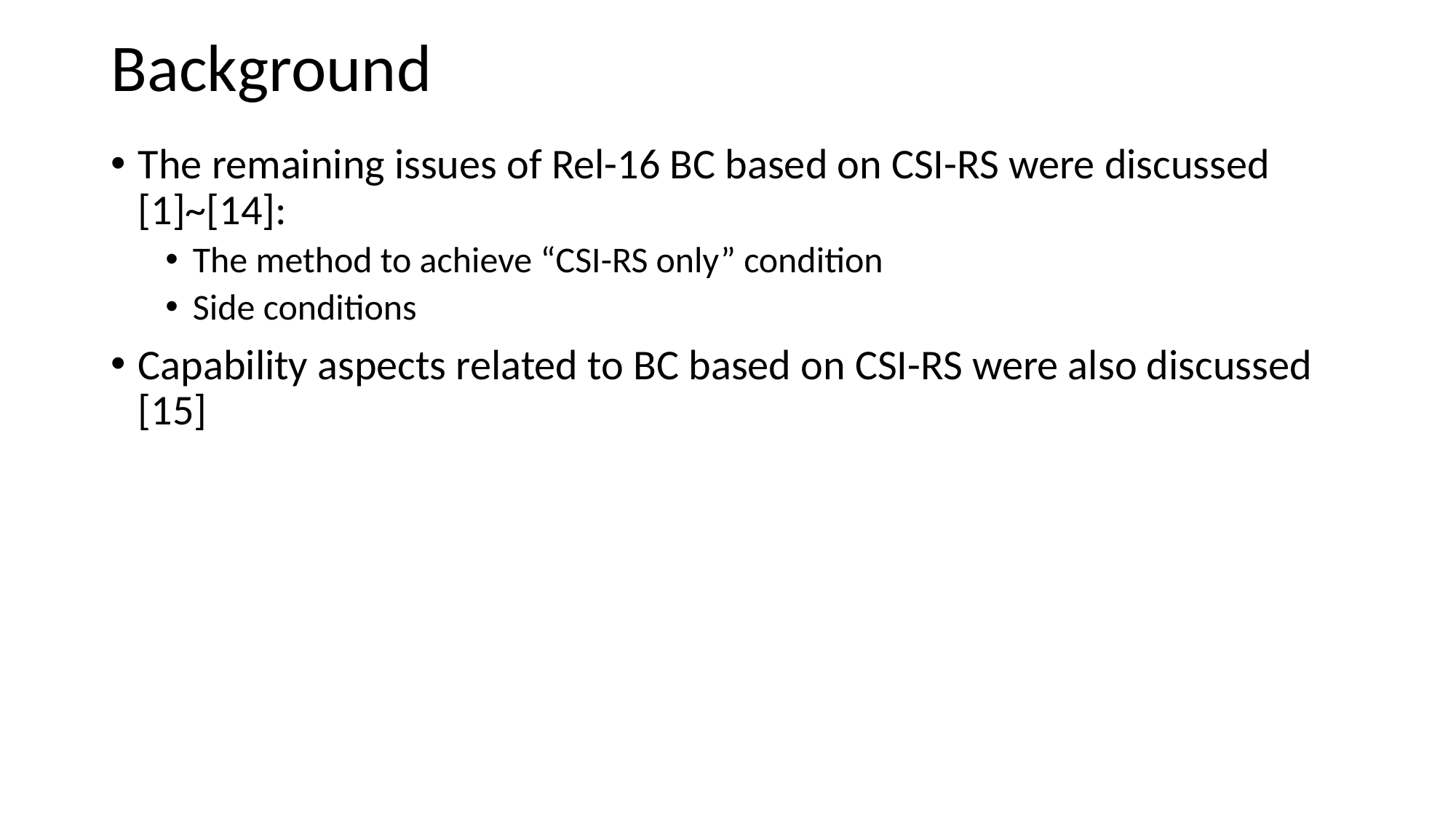

# Background
The remaining issues of Rel-16 BC based on CSI-RS were discussed [1]~[14]:
The method to achieve “CSI-RS only” condition
Side conditions
Capability aspects related to BC based on CSI-RS were also discussed [15]